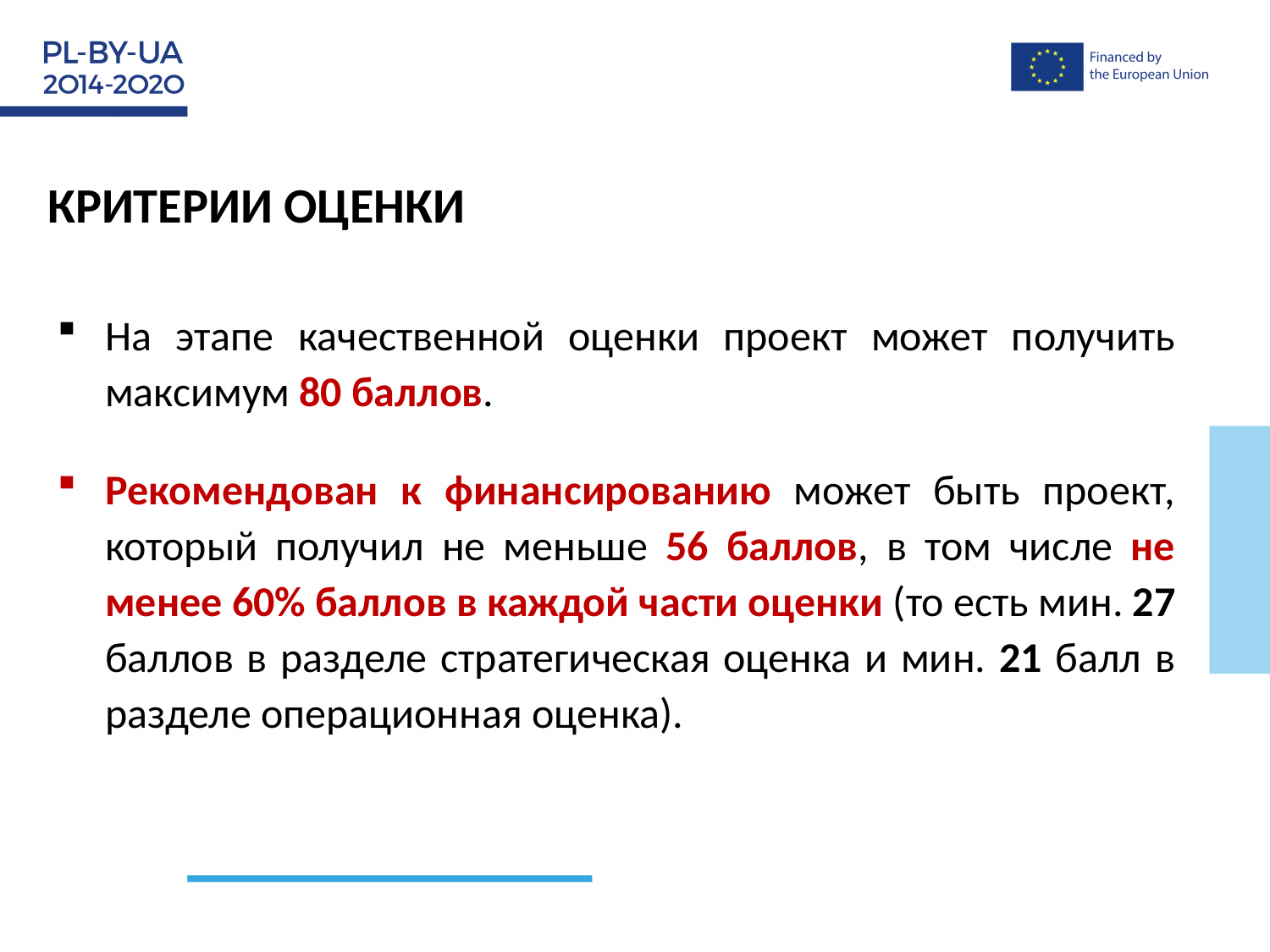

КРИТЕРИИ ОЦЕНКИ

На этапе качественной оценки проект может получить максимум 80 баллов.
Рекомендован к финансированию может быть проект, который получил не меньше 56 баллов, в том числе не менее 60% баллов в каждой части оценки (то есть мин. 27 баллов в разделе стратегическая оценка и мин. 21 балл в разделе операционная оценка).